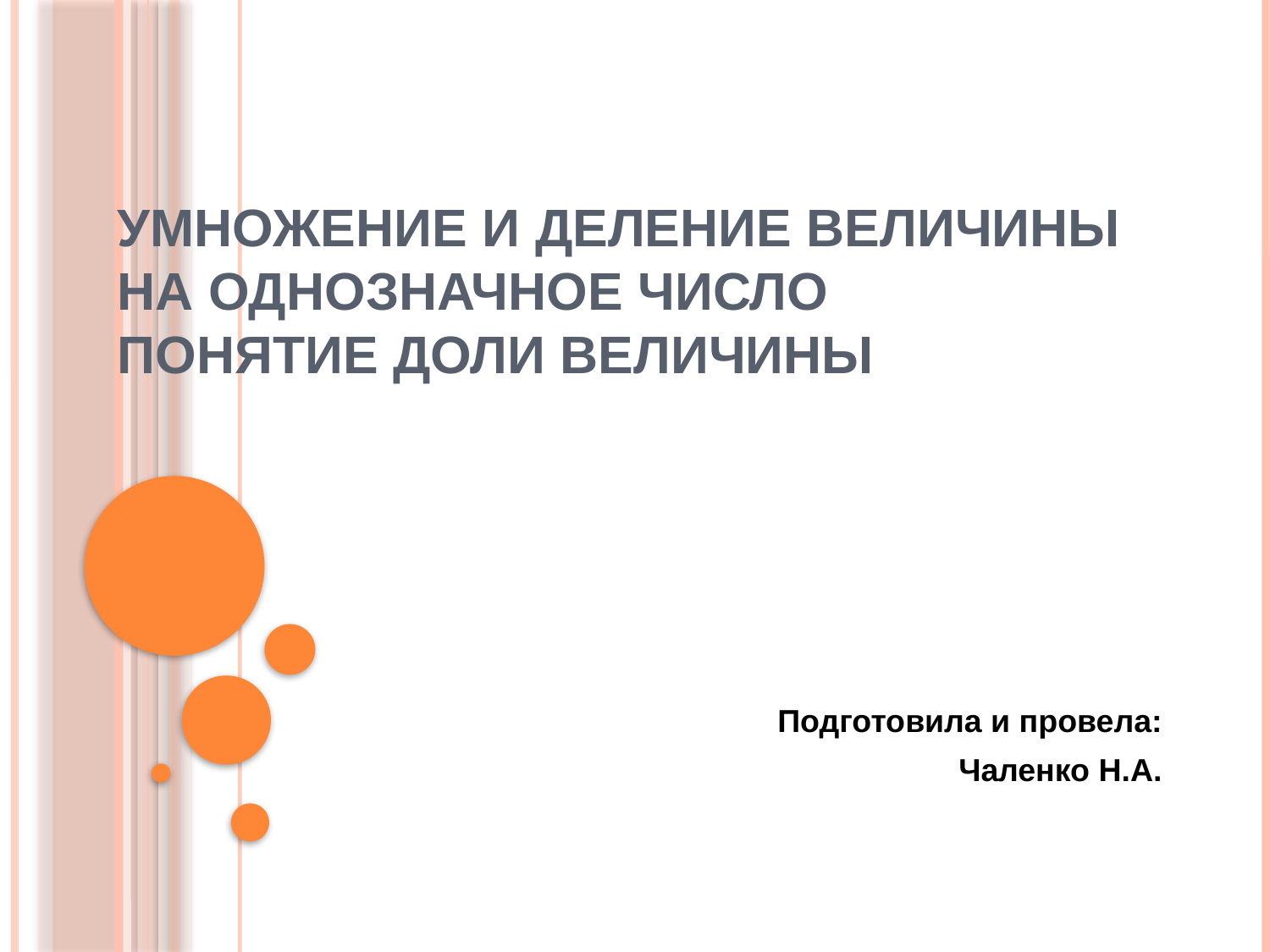

# Умножение и деление величины на однозначное число Понятие доли величины
Подготовила и провела:
Чаленко Н.А.